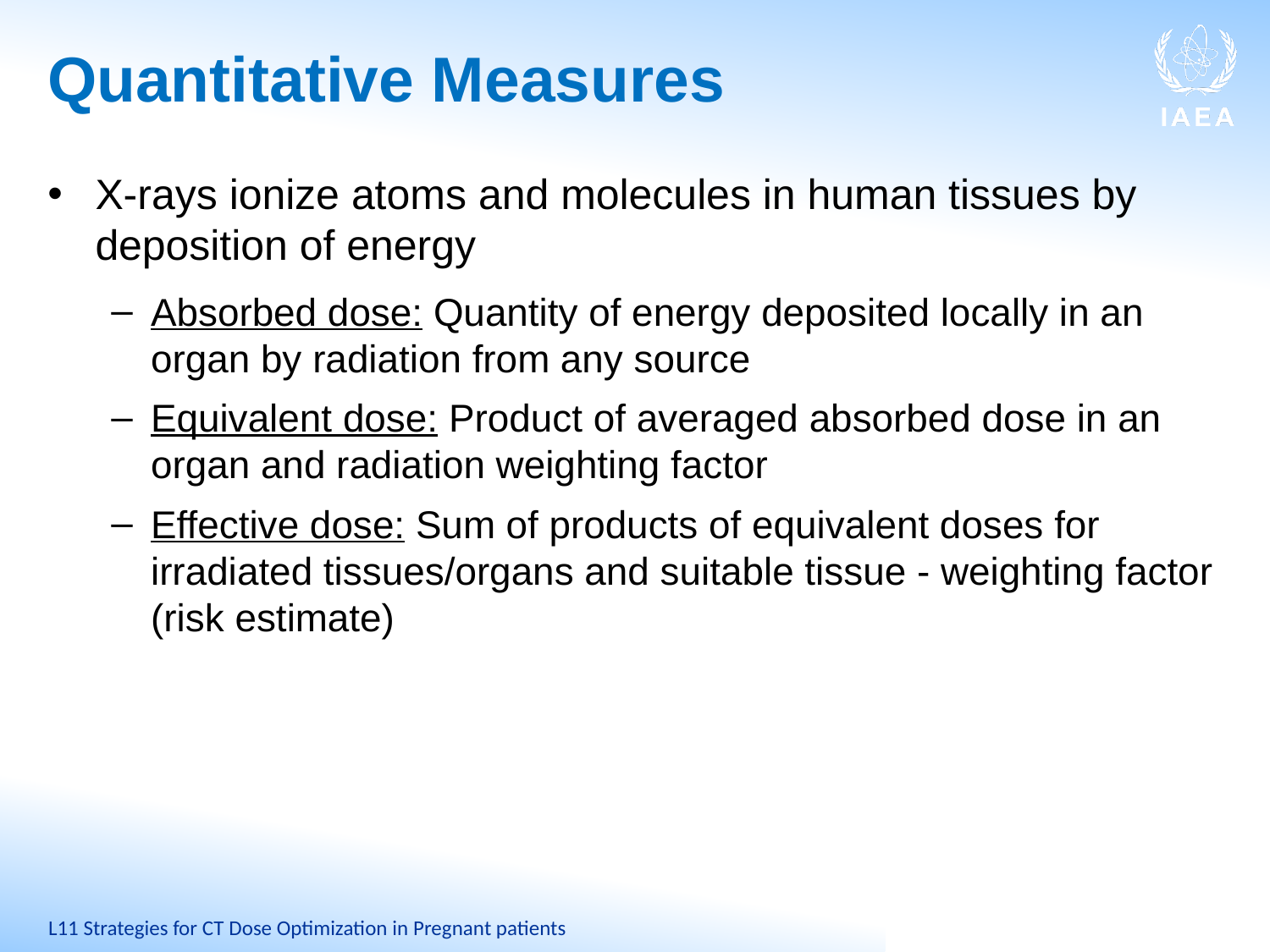

# Quantitative Measures
X-rays ionize atoms and molecules in human tissues by deposition of energy
Absorbed dose: Quantity of energy deposited locally in an organ by radiation from any source
Equivalent dose: Product of averaged absorbed dose in an organ and radiation weighting factor
Effective dose: Sum of products of equivalent doses for irradiated tissues/organs and suitable tissue - weighting factor (risk estimate)